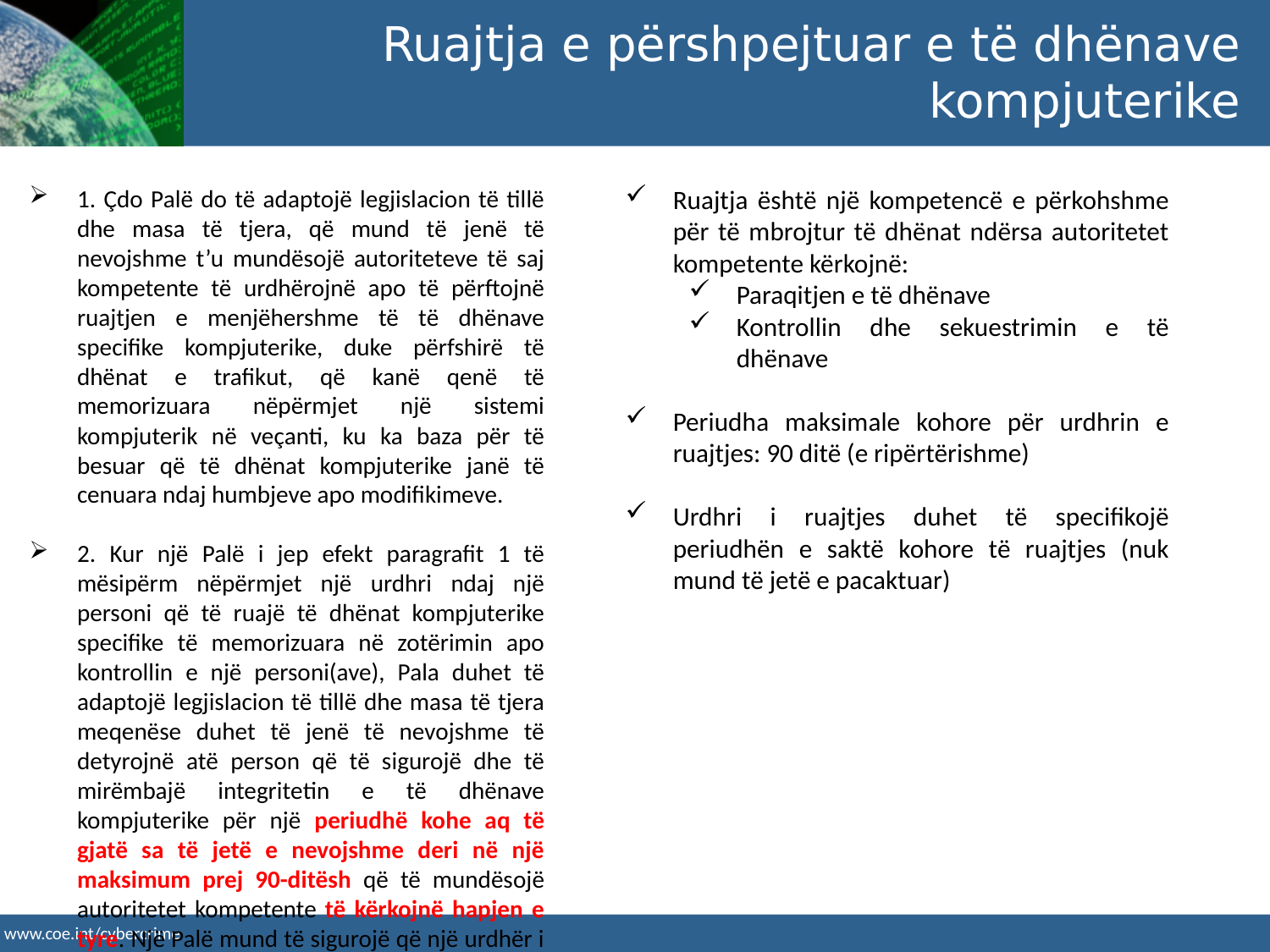

Ruajtja e përshpejtuar e të dhënave kompjuterike
1. Çdo Palë do të adaptojë legjislacion të tillë dhe masa të tjera, që mund të jenë të nevojshme t’u mundësojë autoriteteve të saj kompetente të urdhërojnë apo të përftojnë ruajtjen e menjëhershme të të dhënave specifike kompjuterike, duke përfshirë të dhënat e trafikut, që kanë qenë të memorizuara nëpërmjet një sistemi kompjuterik në veçanti, ku ka baza për të besuar që të dhënat kompjuterike janë të cenuara ndaj humbjeve apo modifikimeve.

2. Kur një Palë i jep efekt paragrafit 1 të mësipërm nëpërmjet një urdhri ndaj një personi që të ruajë të dhënat kompjuterike specifike të memorizuara në zotërimin apo kontrollin e një personi(ave), Pala duhet të adaptojë legjislacion të tillë dhe masa të tjera meqenëse duhet të jenë të nevojshme të detyrojnë atë person që të sigurojë dhe të mirëmbajë integritetin e të dhënave kompjuterike për një periudhë kohe aq të gjatë sa të jetë e nevojshme deri në një maksimum prej 90-ditësh që të mundësojë autoritetet kompetente të kërkojnë hapjen e tyre. Një Palë mund të sigurojë që një urdhër i tillë të rinovohet më pas.
Ruajtja është një kompetencë e përkohshme për të mbrojtur të dhënat ndërsa autoritetet kompetente kërkojnë:
Paraqitjen e të dhënave
Kontrollin dhe sekuestrimin e të dhënave

Periudha maksimale kohore për urdhrin e ruajtjes: 90 ditë (e ripërtërishme)

Urdhri i ruajtjes duhet të specifikojë periudhën e saktë kohore të ruajtjes (nuk mund të jetë e pacaktuar)